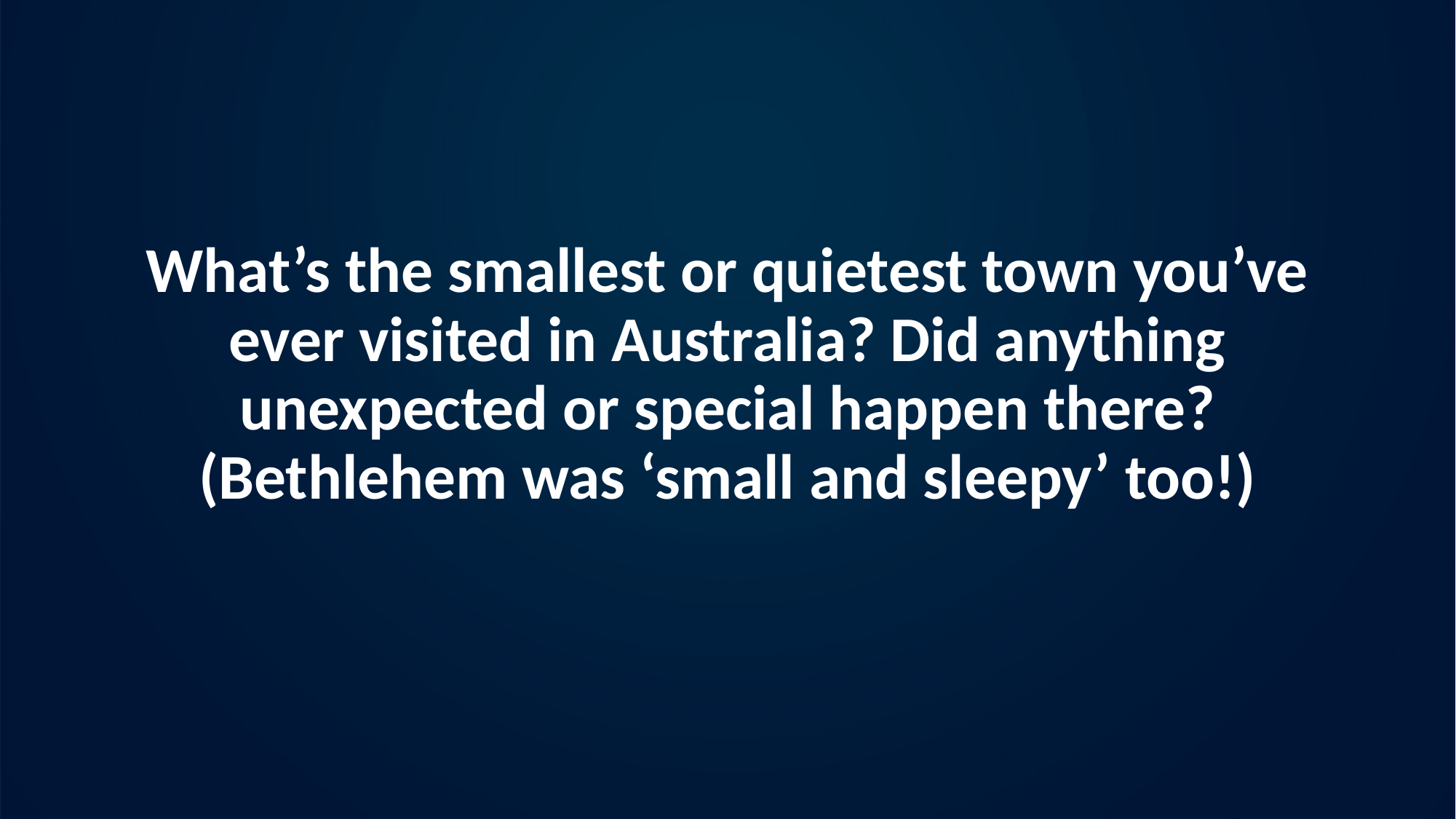

# What’s the smallest or quietest town you’ve ever visited in Australia? Did anything unexpected or special happen there?
(Bethlehem was ‘small and sleepy’ too!)